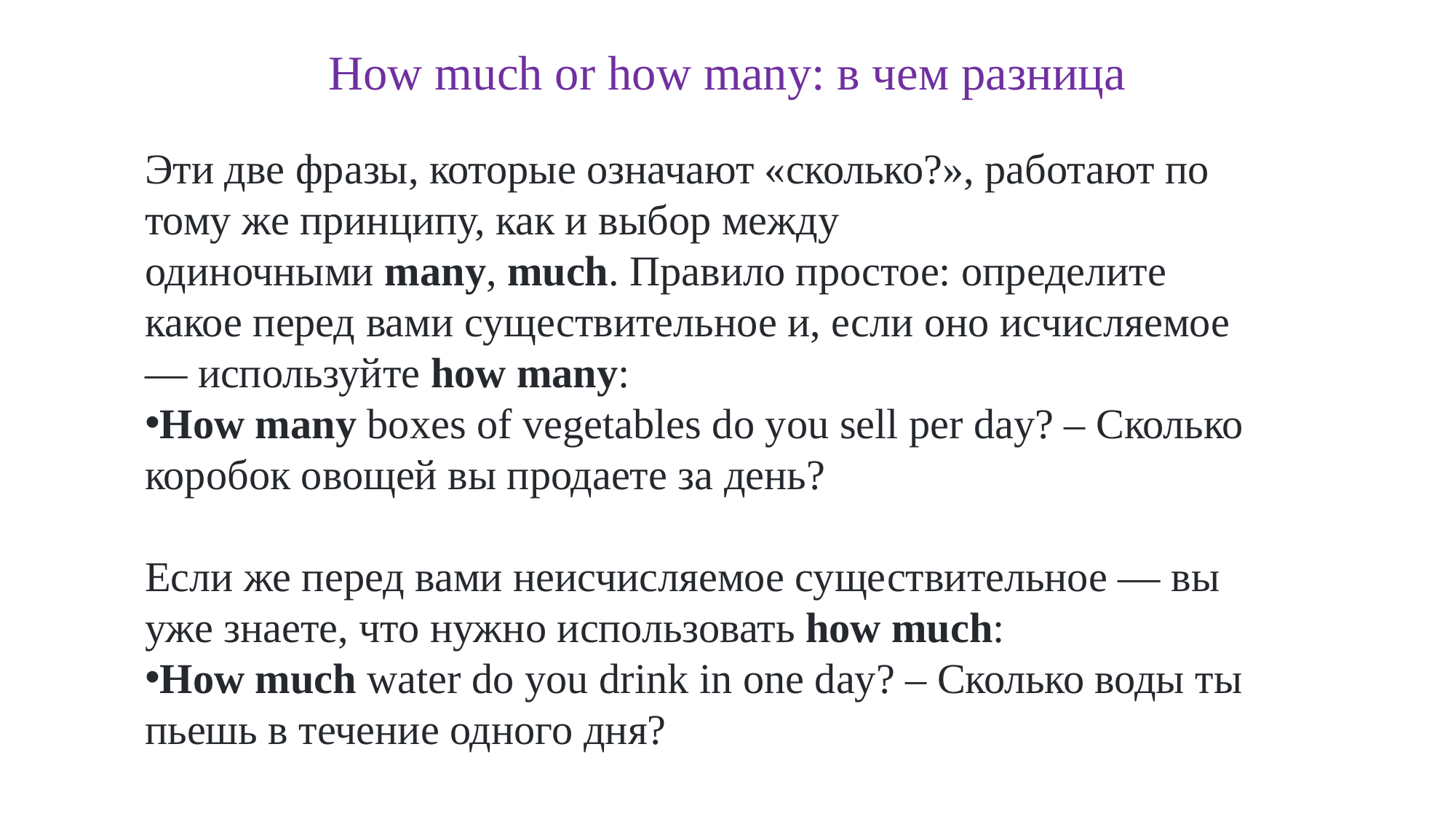

How much or how many: в чем разница
Эти две фразы, которые означают «сколько?», работают по тому же принципу, как и выбор между одиночными many, much. Правило простое: определите какое перед вами существительное и, если оно исчисляемое — используйте how many:
How many boxes of vegetables do you sell per day? ‒ Сколько коробок овощей вы продаете за день?

Если же перед вами неисчисляемое существительное — вы уже знаете, что нужно использовать how much:
How much water do you drink in one day? ‒ Сколько воды ты пьешь в течение одного дня?